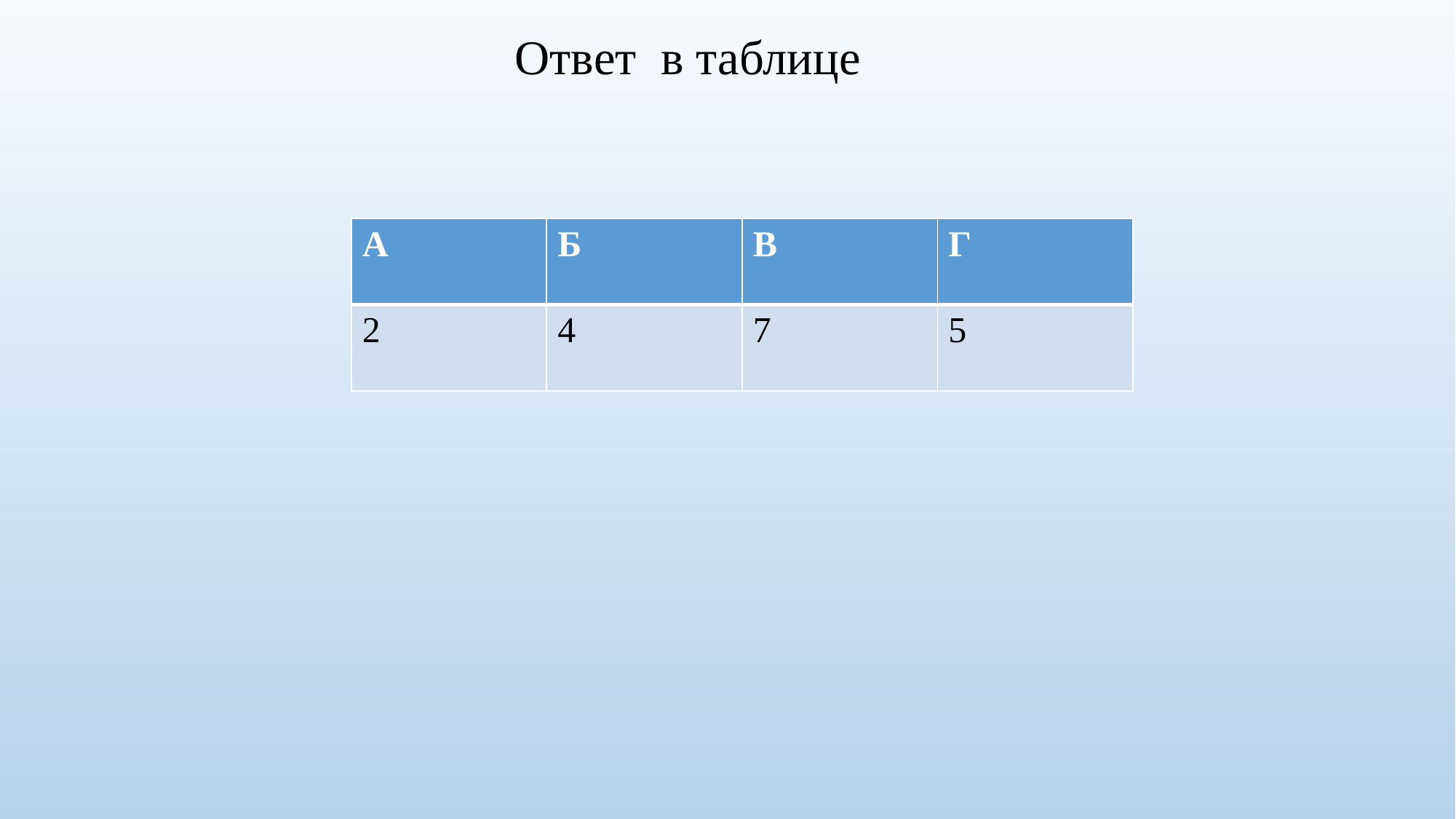

# Ответ  в таблице
| А | Б | В | Г |
| --- | --- | --- | --- |
| 2 | 4 | 7 | 5 |